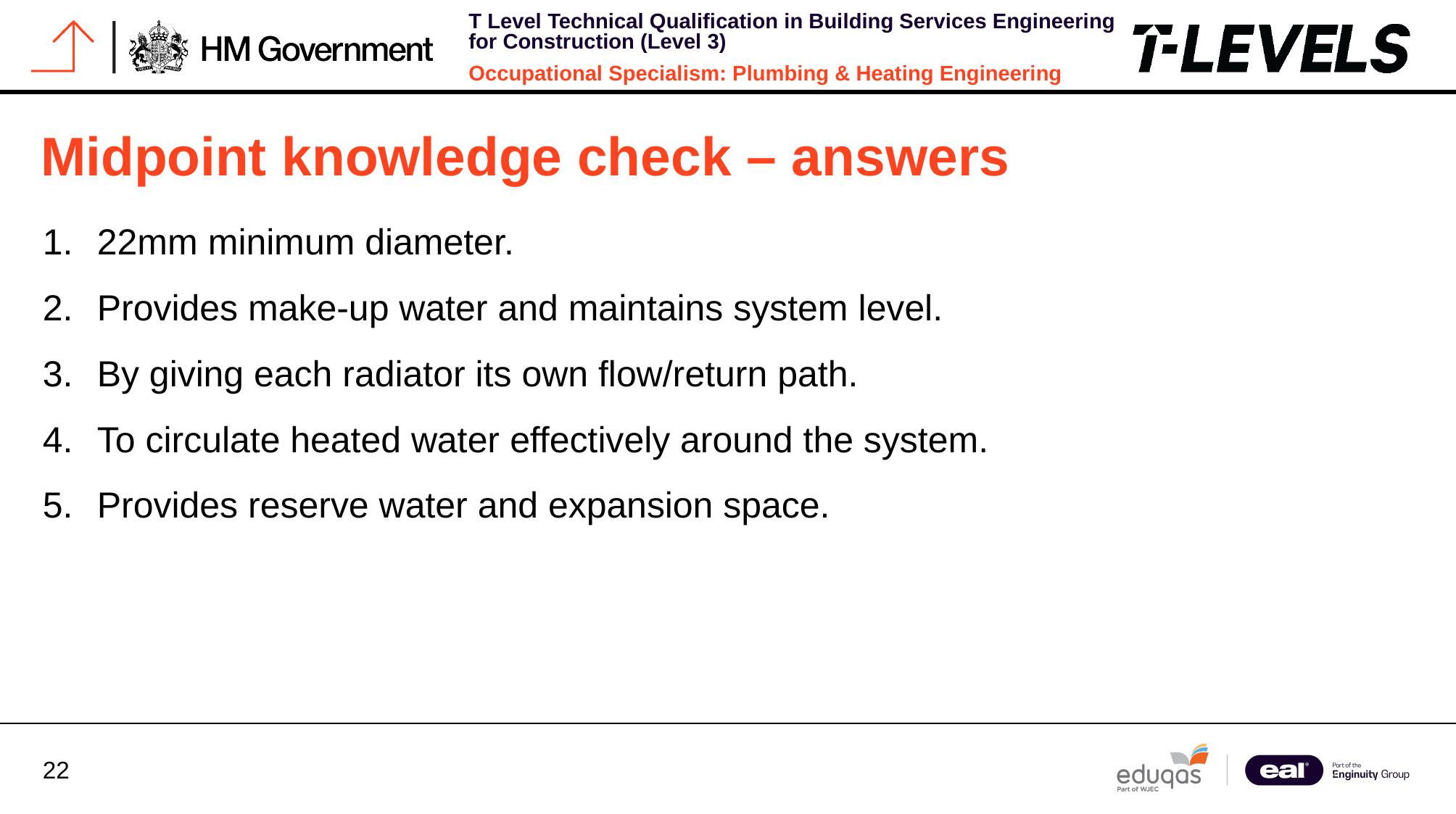

# Midpoint knowledge check – answers
22mm minimum diameter.
Provides make-up water and maintains system level.
By giving each radiator its own flow/return path.
To circulate heated water effectively around the system.
Provides reserve water and expansion space.